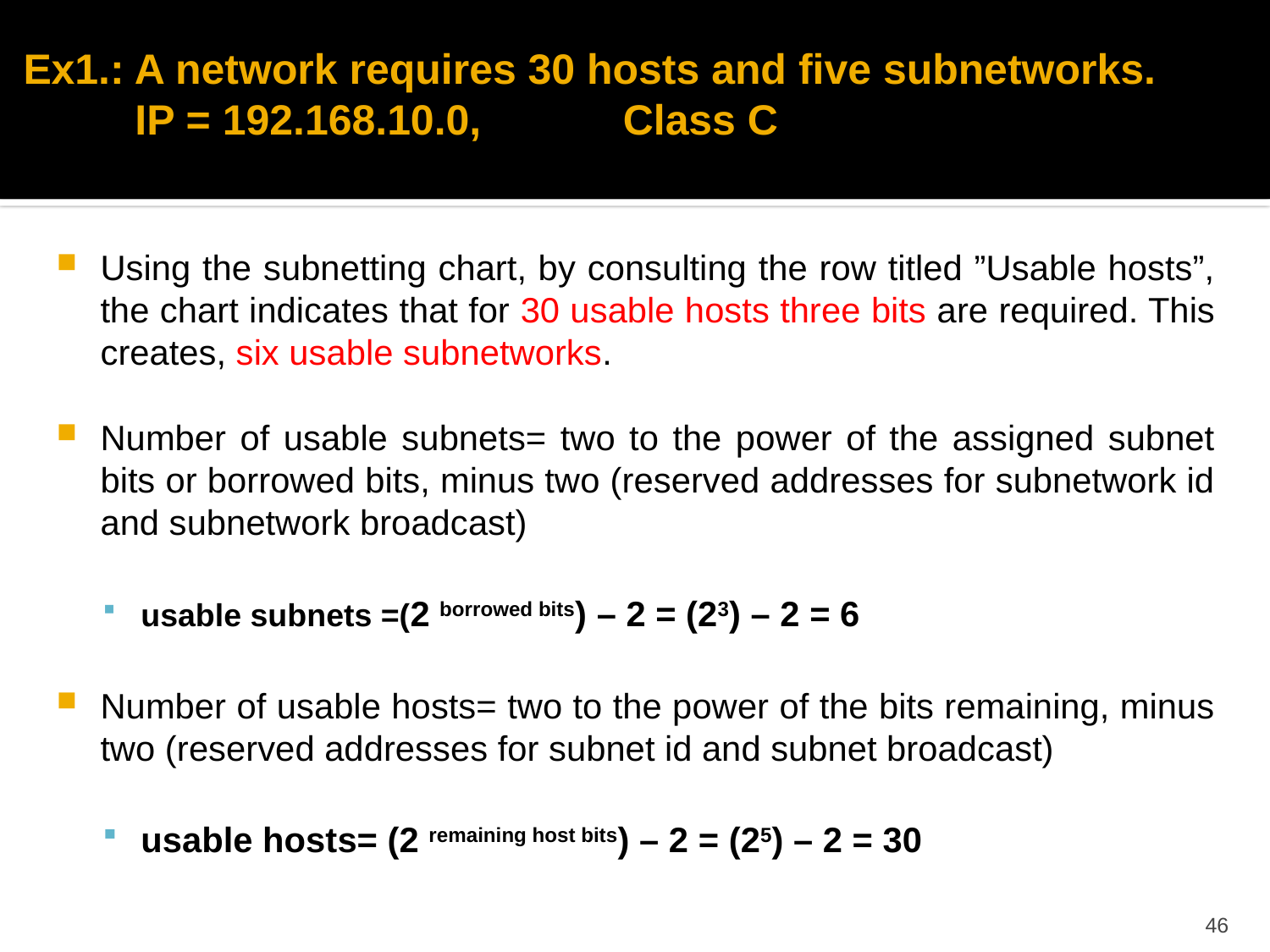

# Ex1.: A network requires 30 hosts and five subnetworks. IP = 192.168.10.0,            Class C
Using the subnetting chart, by consulting the row titled ”Usable hosts”, the chart indicates that for 30 usable hosts three bits are required. This creates, six usable subnetworks.

Number of usable subnets= two to the power of the assigned subnet bits or borrowed bits, minus two (reserved addresses for subnetwork id and subnetwork broadcast)

usable subnets =(2 borrowed bits) – 2 = (23) – 2 = 6

Number of usable hosts= two to the power of the bits remaining, minus two (reserved addresses for subnet id and subnet broadcast)

usable hosts= (2 remaining host bits) – 2 = (25) – 2 = 30

46